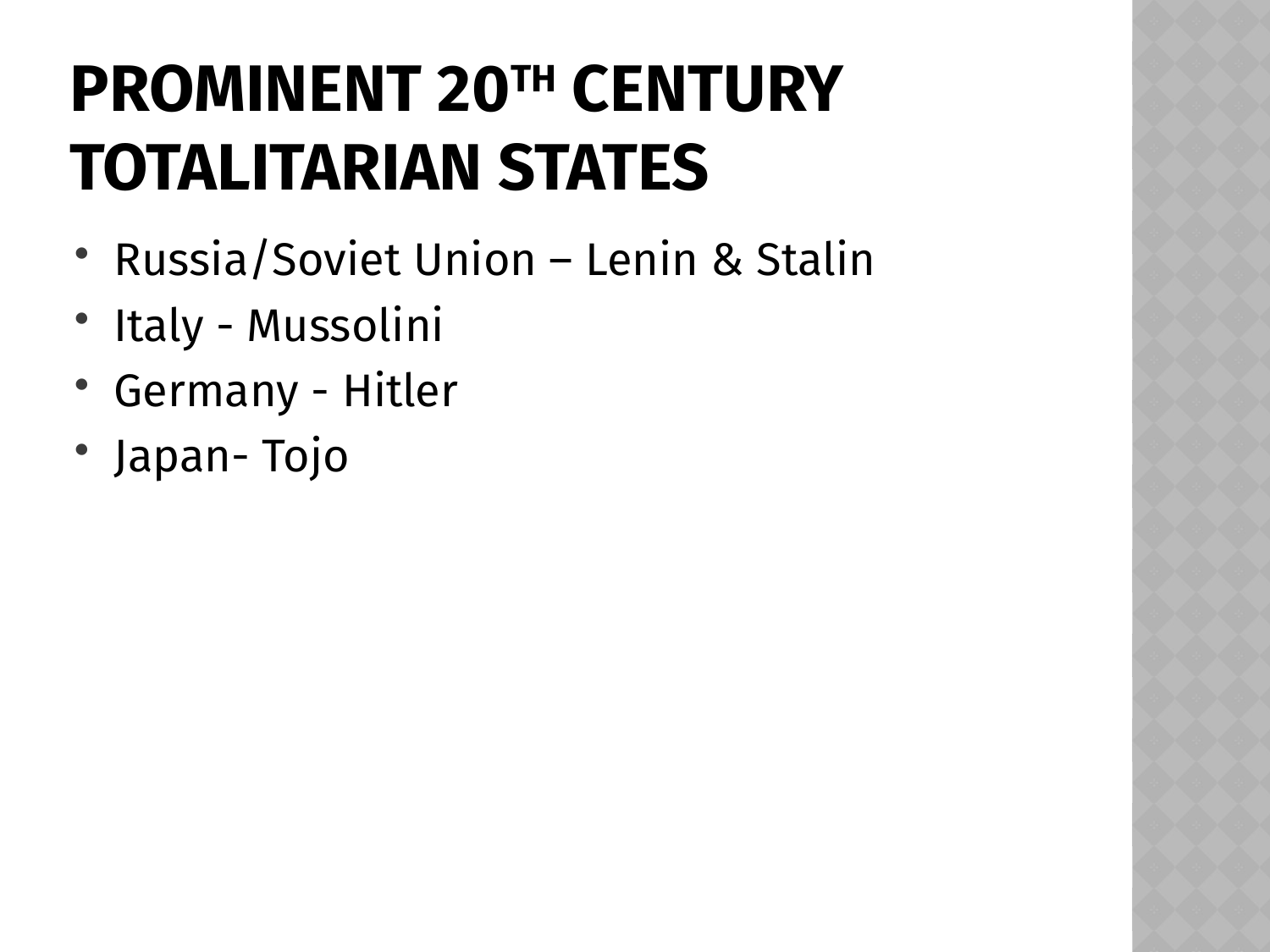

# Prominent 20th Century totalitarian states
Russia/Soviet Union – Lenin & Stalin
Italy - Mussolini
Germany - Hitler
Japan- Tojo